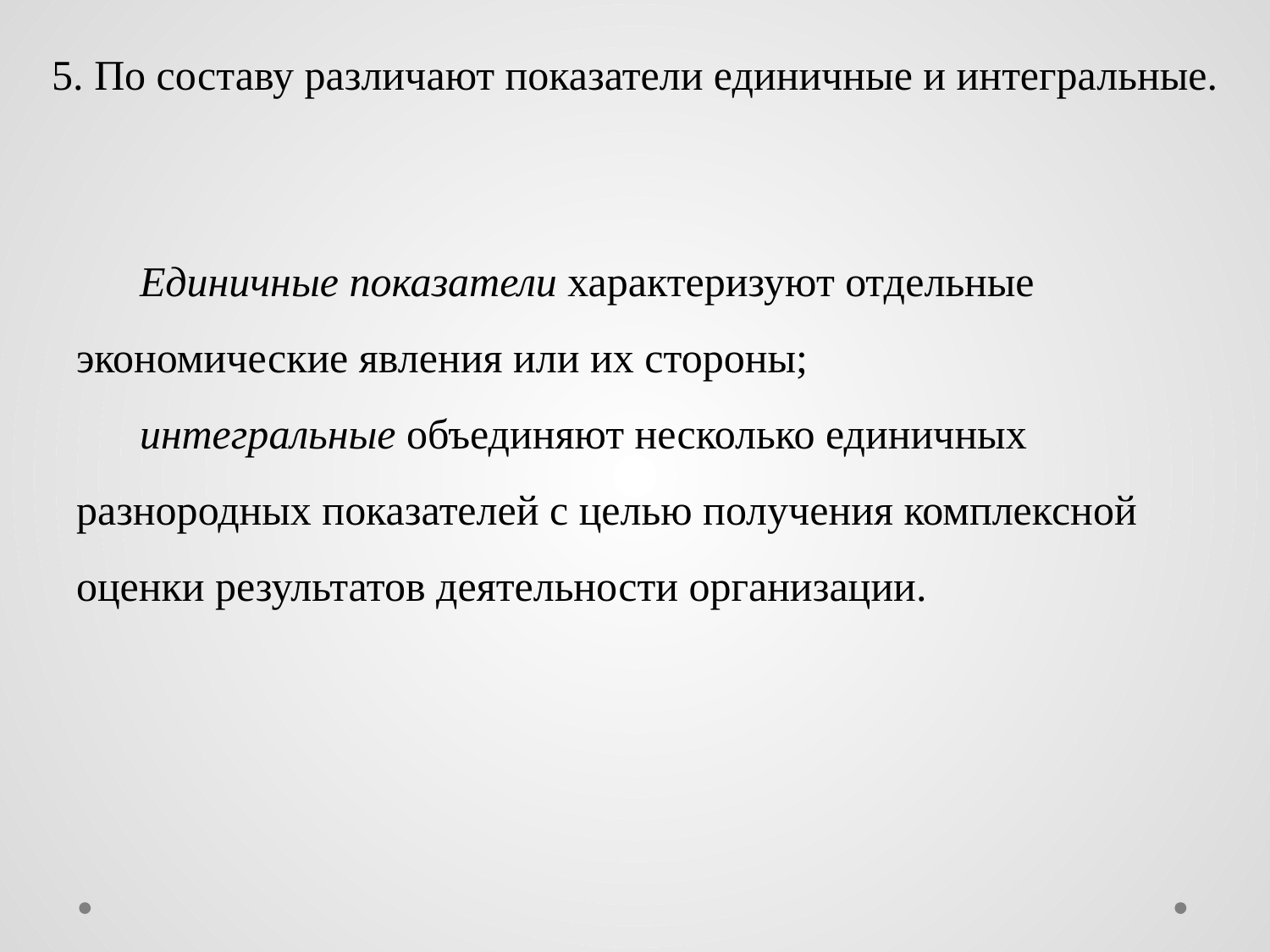

# 5. По составу различают показатели единичные и интегральные.
Единичные показатели характеризуют отдельные экономические явления или их стороны;
интегральные объединяют несколько единичных разнородных показателей с целью получения комплексной оценки результатов деятельности организации.